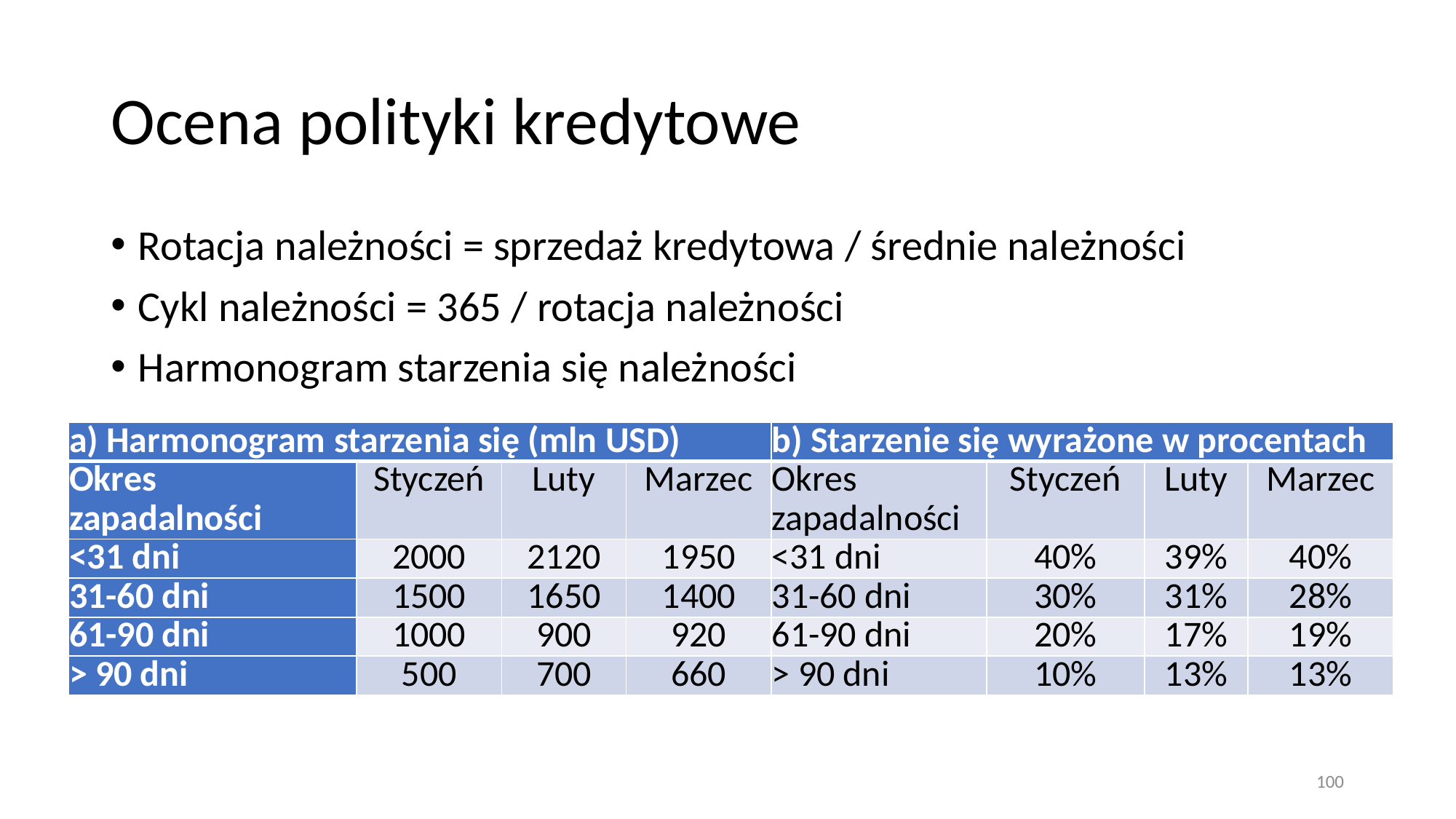

# Ocena polityki kredytowe
Rotacja należności = sprzedaż kredytowa / średnie należności
Cykl należności = 365 / rotacja należności
Harmonogram starzenia się należności
| a) Harmonogram starzenia się (mln USD) |  |  |  | b) Starzenie się wyrażone w procentach |  |  |  |
| --- | --- | --- | --- | --- | --- | --- | --- |
| Okres zapadalności | Styczeń | Luty | Marzec | Okres zapadalności | Styczeń | Luty | Marzec |
| <31 dni | 2000 | 2120 | 1950 | <31 dni | 40% | 39% | 40% |
| 31-60 dni | 1500 | 1650 | 1400 | 31-60 dni | 30% | 31% | 28% |
| 61-90 dni | 1000 | 900 | 920 | 61-90 dni | 20% | 17% | 19% |
| > 90 dni | 500 | 700 | 660 | > 90 dni | 10% | 13% | 13% |
100